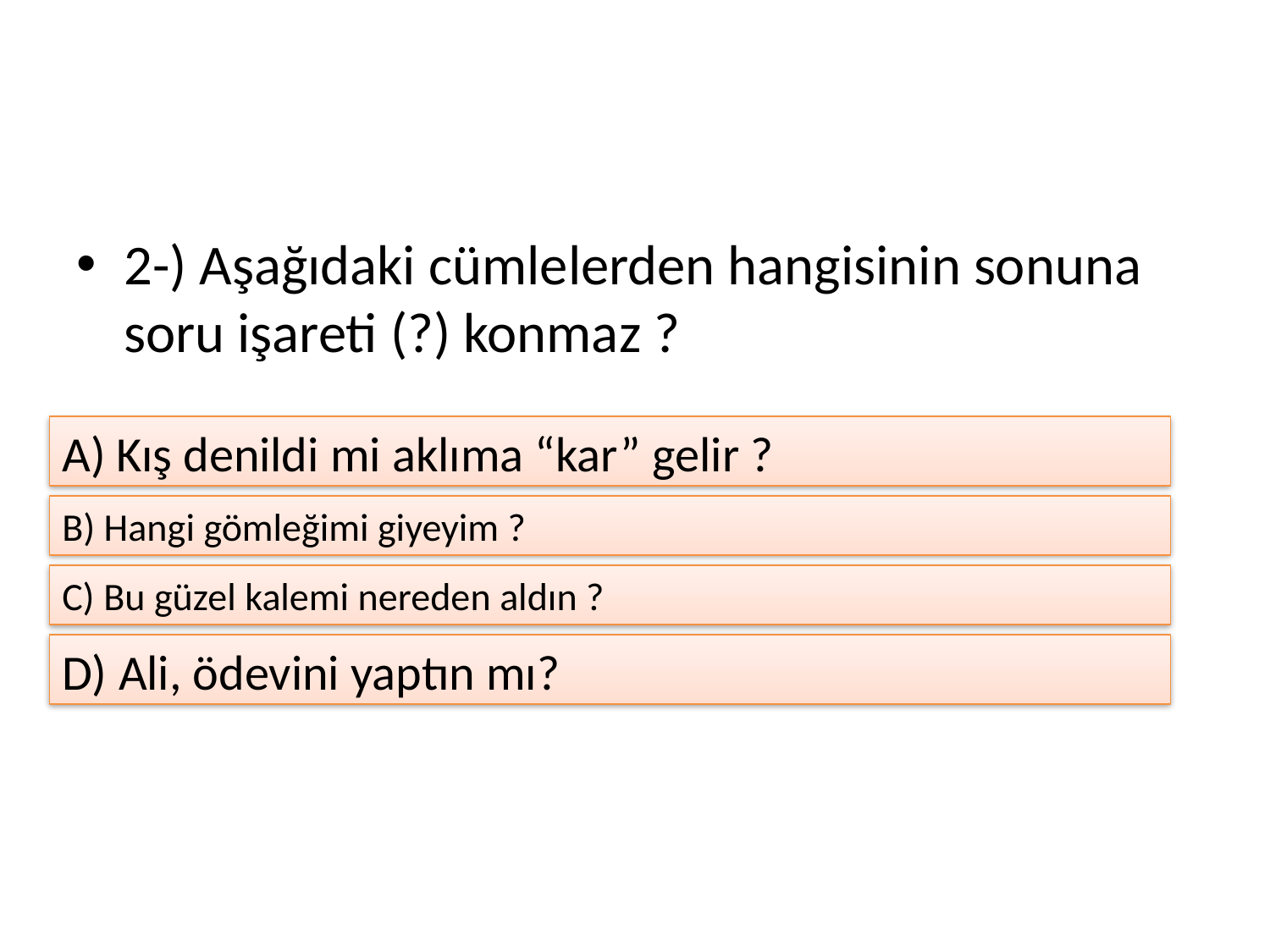

#
2-) Aşağıdaki cümlelerden hangisinin sonuna soru işareti (?) konmaz ?

A) Kış denildi mi aklıma “kar” gelir ?
B) Hangi gömleğimi giyeyim ?
C) Bu güzel kalemi nereden aldın ?
D) Ali, ödevini yaptın mı?